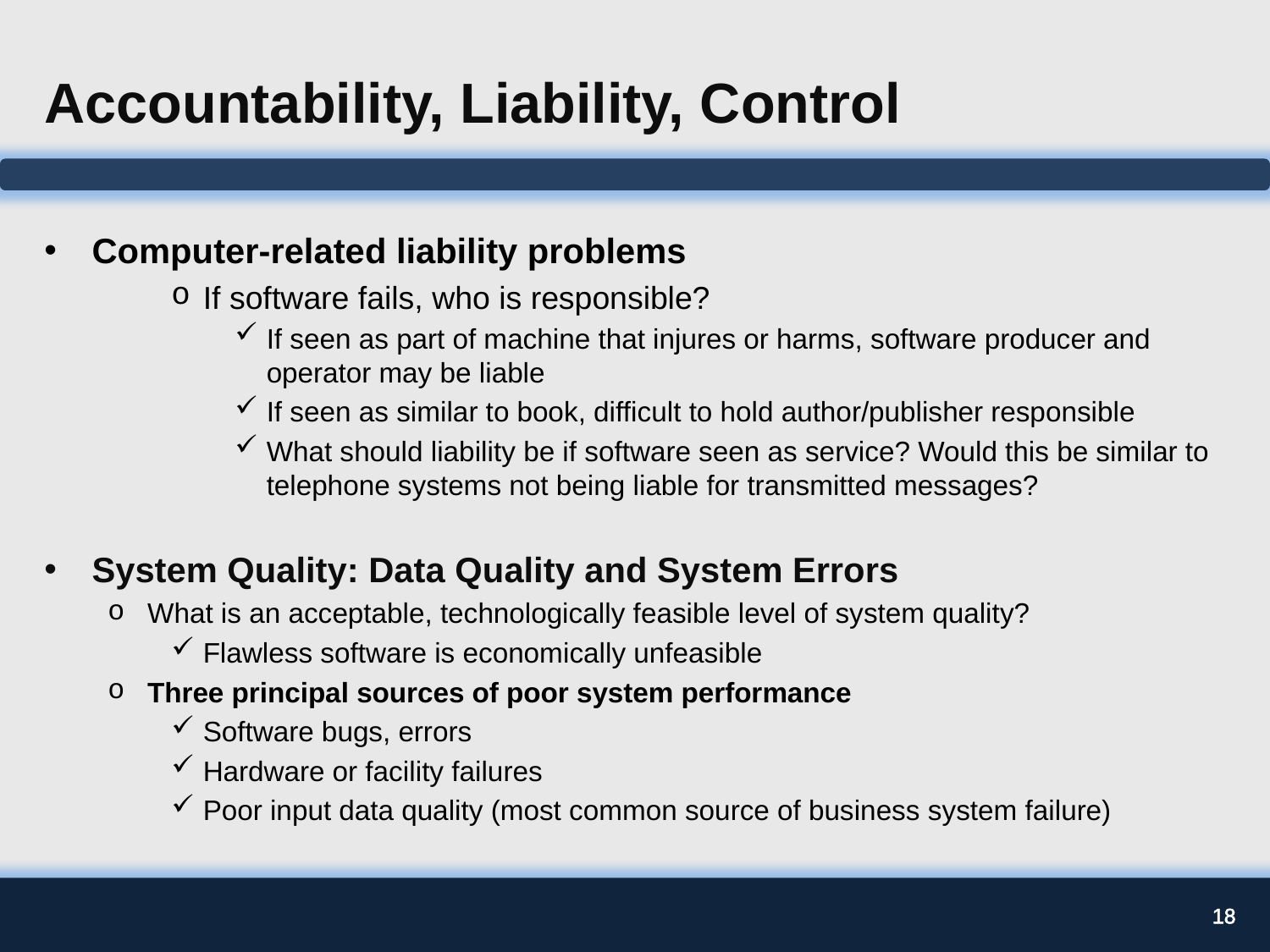

# Accountability, Liability, Control
Computer-related liability problems
If software fails, who is responsible?
If seen as part of machine that injures or harms, software producer and operator may be liable
If seen as similar to book, difficult to hold author/publisher responsible
What should liability be if software seen as service? Would this be similar to telephone systems not being liable for transmitted messages?

System Quality: Data Quality and System Errors
What is an acceptable, technologically feasible level of system quality?
Flawless software is economically unfeasible
Three principal sources of poor system performance
Software bugs, errors
Hardware or facility failures
Poor input data quality (most common source of business system failure)

18